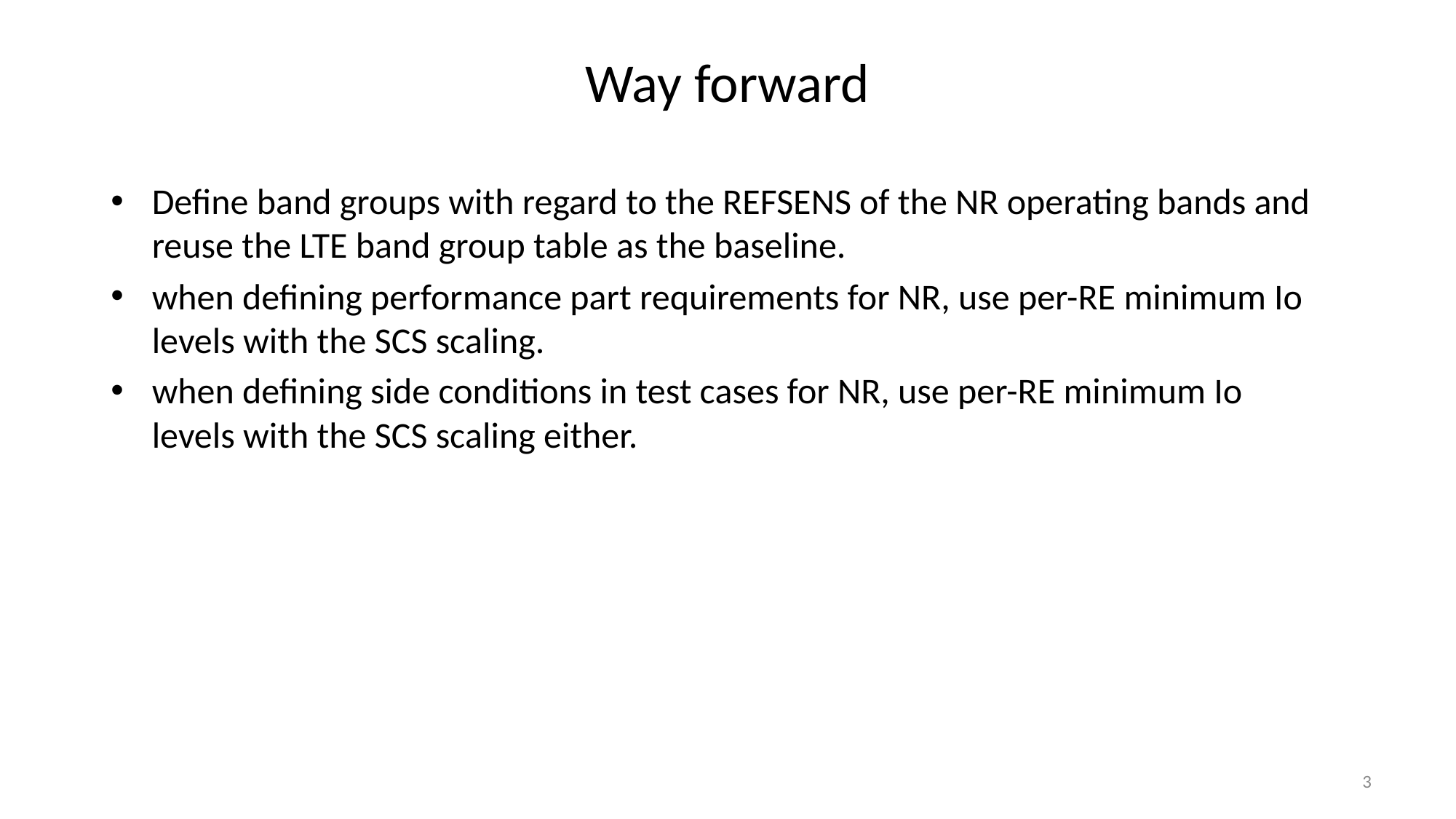

# Way forward
Define band groups with regard to the REFSENS of the NR operating bands and reuse the LTE band group table as the baseline.
when defining performance part requirements for NR, use per-RE minimum Io levels with the SCS scaling.
when defining side conditions in test cases for NR, use per-RE minimum Io levels with the SCS scaling either.
3